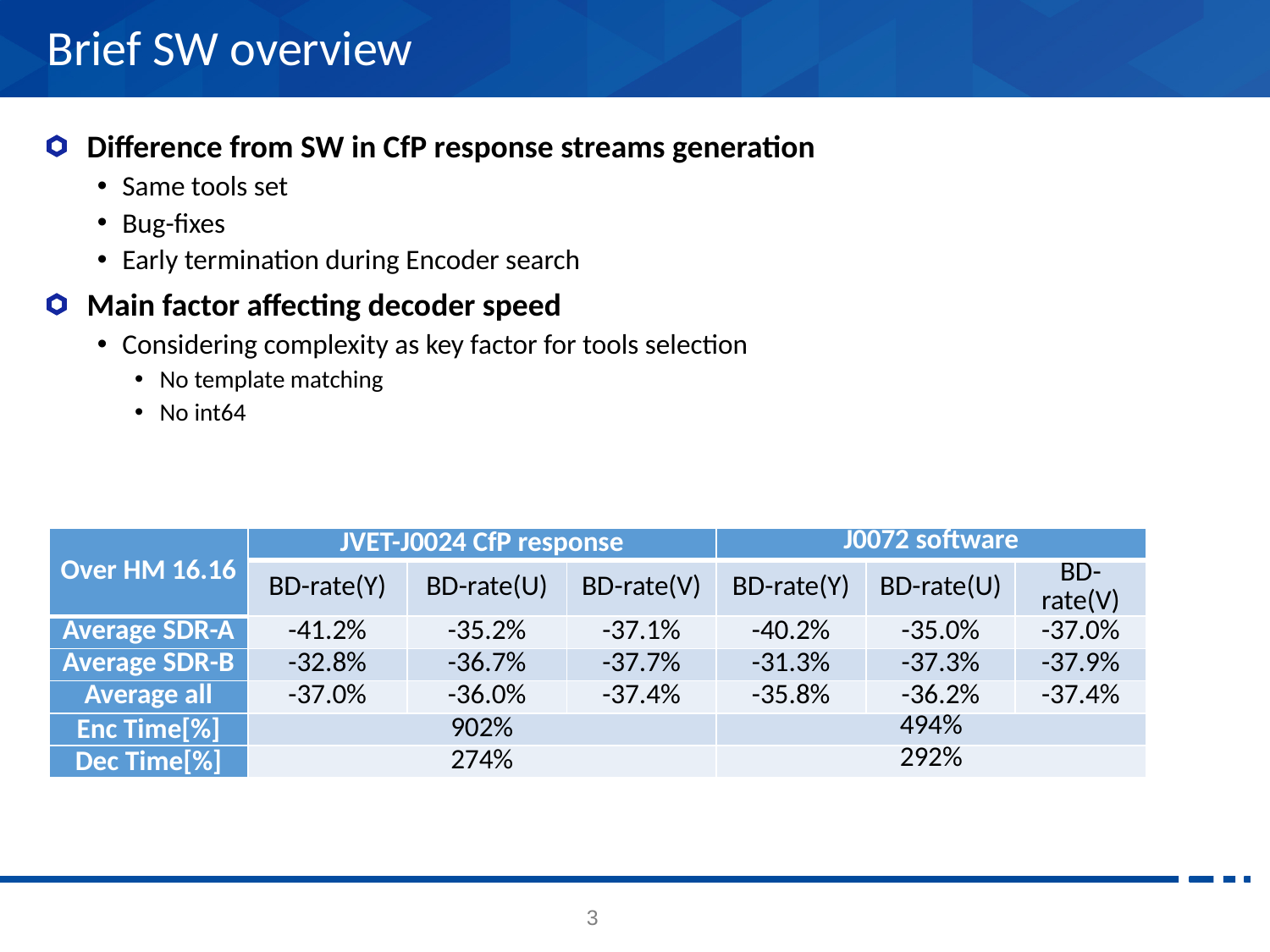

# Brief SW overview
Difference from SW in CfP response streams generation
Same tools set
Bug-fixes
Early termination during Encoder search
Main factor affecting decoder speed
Considering complexity as key factor for tools selection
No template matching
No int64
| Over HM 16.16 | JVET-J0024 CfP response |  |  | J0072 software |  |  |
| --- | --- | --- | --- | --- | --- | --- |
|  | BD-rate(Y) | BD-rate(U) | BD-rate(V) | BD-rate(Y) | BD-rate(U) | BD-rate(V) |
| Average SDR-A | -41.2% | -35.2% | -37.1% | -40.2% | -35.0% | -37.0% |
| Average SDR-B | -32.8% | -36.7% | -37.7% | -31.3% | -37.3% | -37.9% |
| Average all | -37.0% | -36.0% | -37.4% | -35.8% | -36.2% | -37.4% |
| Enc Time[%] | 902% |  |  | 494% |  |  |
| Dec Time[%] | 274% |  |  | 292% |  |  |